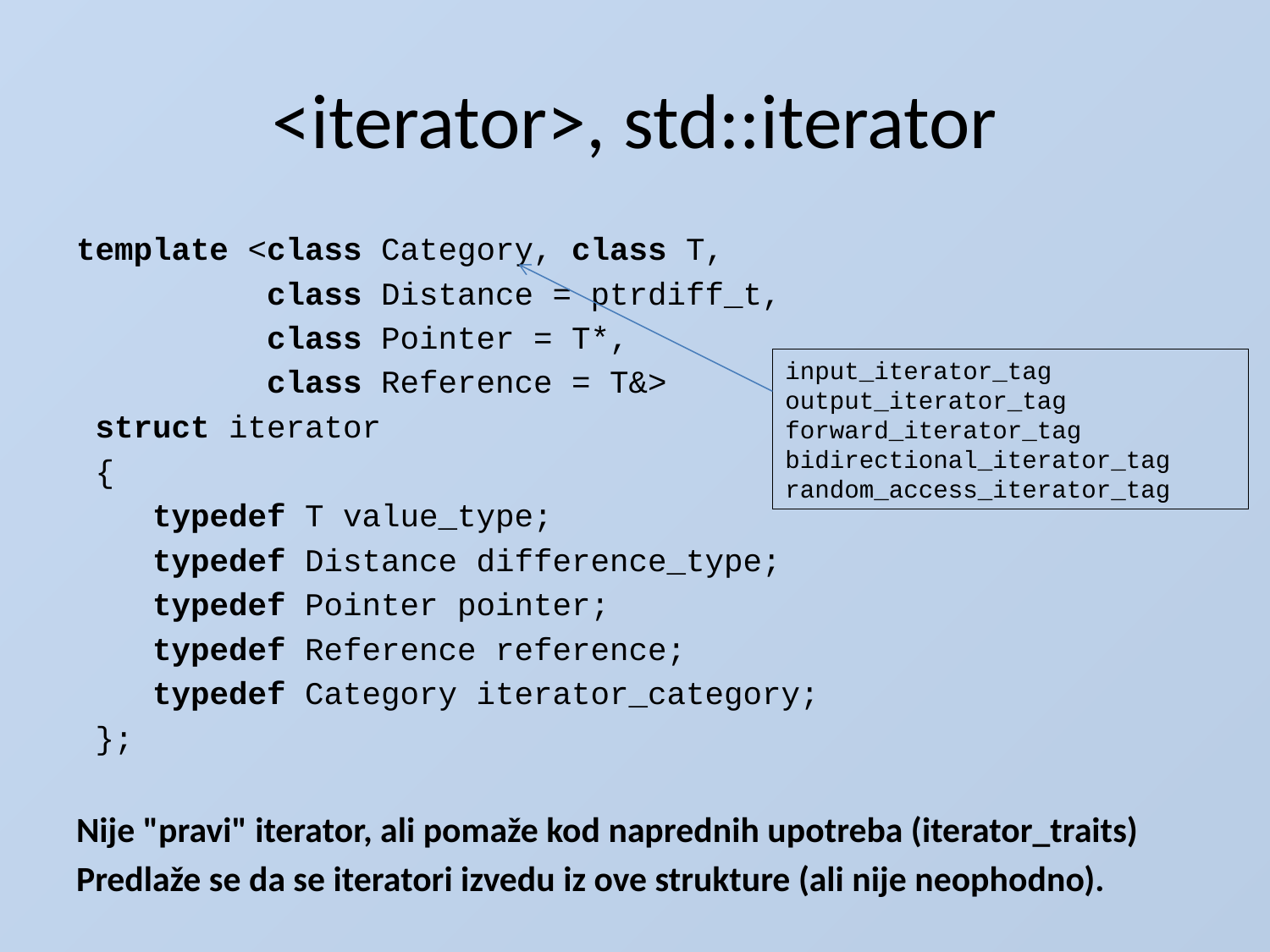

# <iterator>, std::iterator
template <class Category, class T,
          class Distance = ptrdiff_t,
          class Pointer = T*,
          class Reference = T&>
 struct iterator
 {
    typedef T value_type;
    typedef Distance difference_type;
    typedef Pointer pointer;
    typedef Reference reference;
    typedef Category iterator_category;
 };

Nije "pravi" iterator, ali pomaže kod naprednih upotreba (iterator_traits)
Predlaže se da se iteratori izvedu iz ove strukture (ali nije neophodno).
input_iterator_tag
output_iterator_tag
forward_iterator_tag
bidirectional_iterator_tag
random_access_iterator_tag